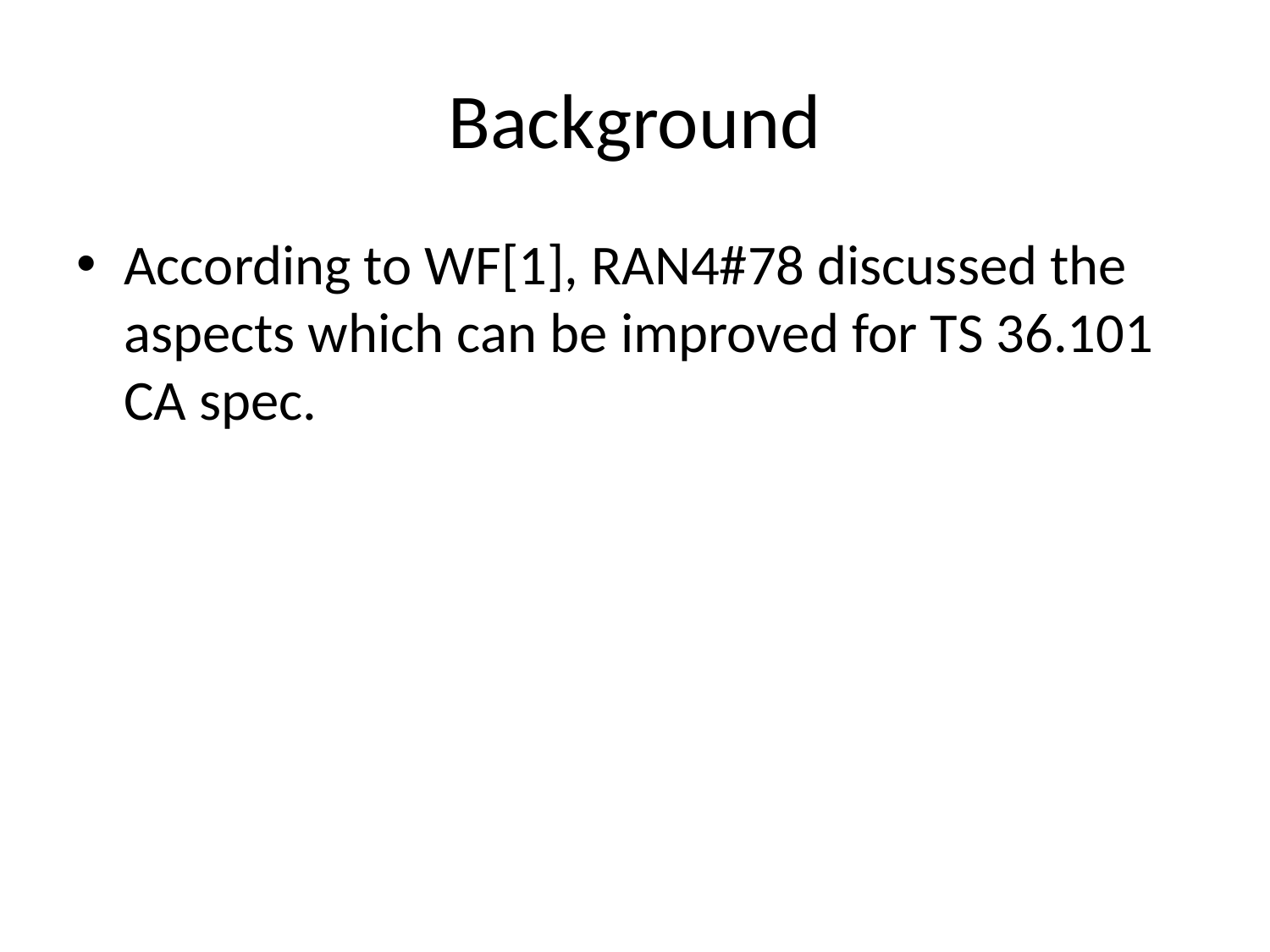

# Background
According to WF[1], RAN4#78 discussed the aspects which can be improved for TS 36.101 CA spec.